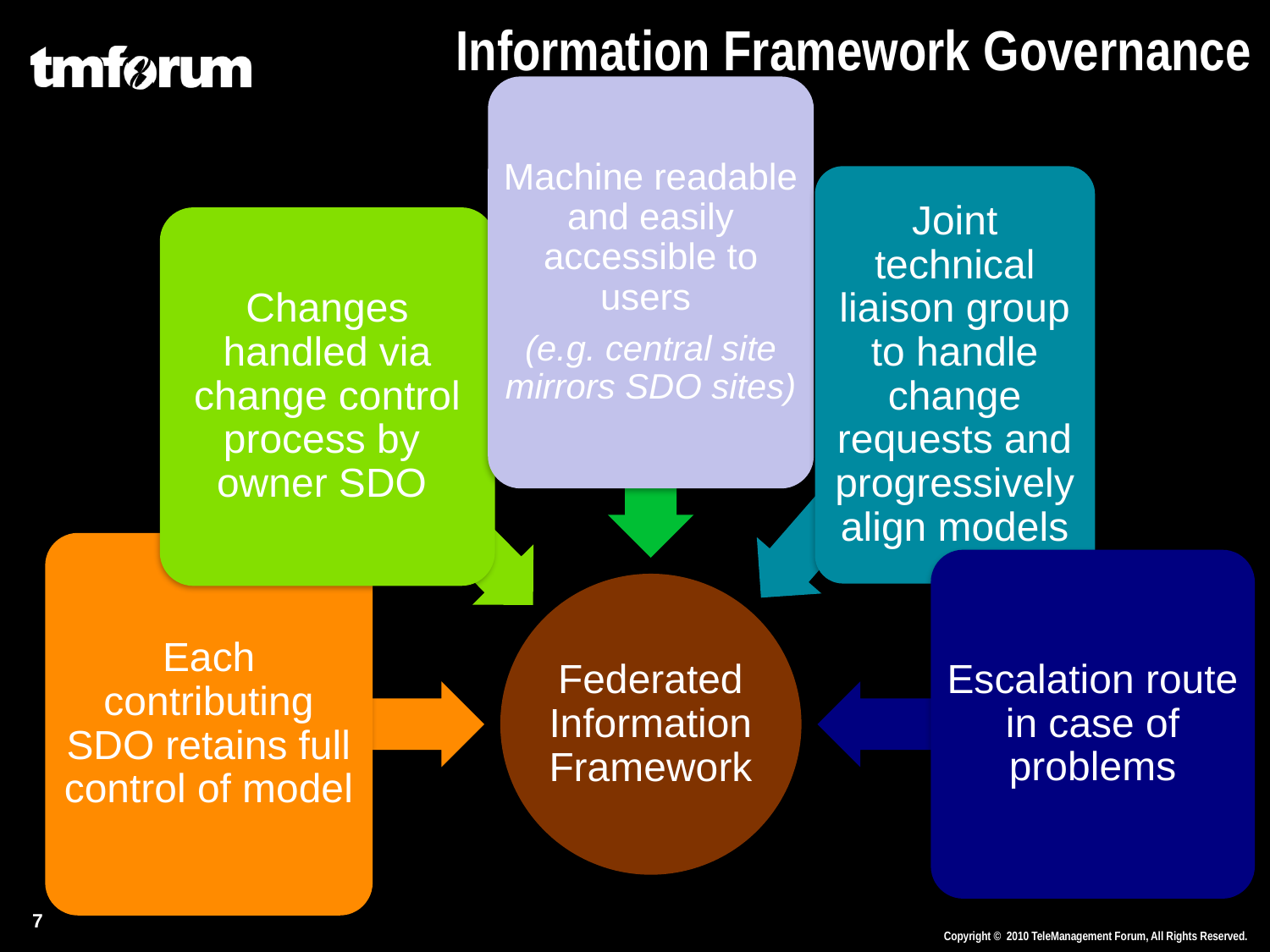

# Information Framework Governance
Federated Information Framework
Each contributing SDO retains full control of model
Changes handled via change control process by  owner SDO
Machine readable and easily accessible to users
(e.g. central site mirrors SDO sites)
Joint technical liaison group to handle change requests and progressively align models
Escalation route in case of problems